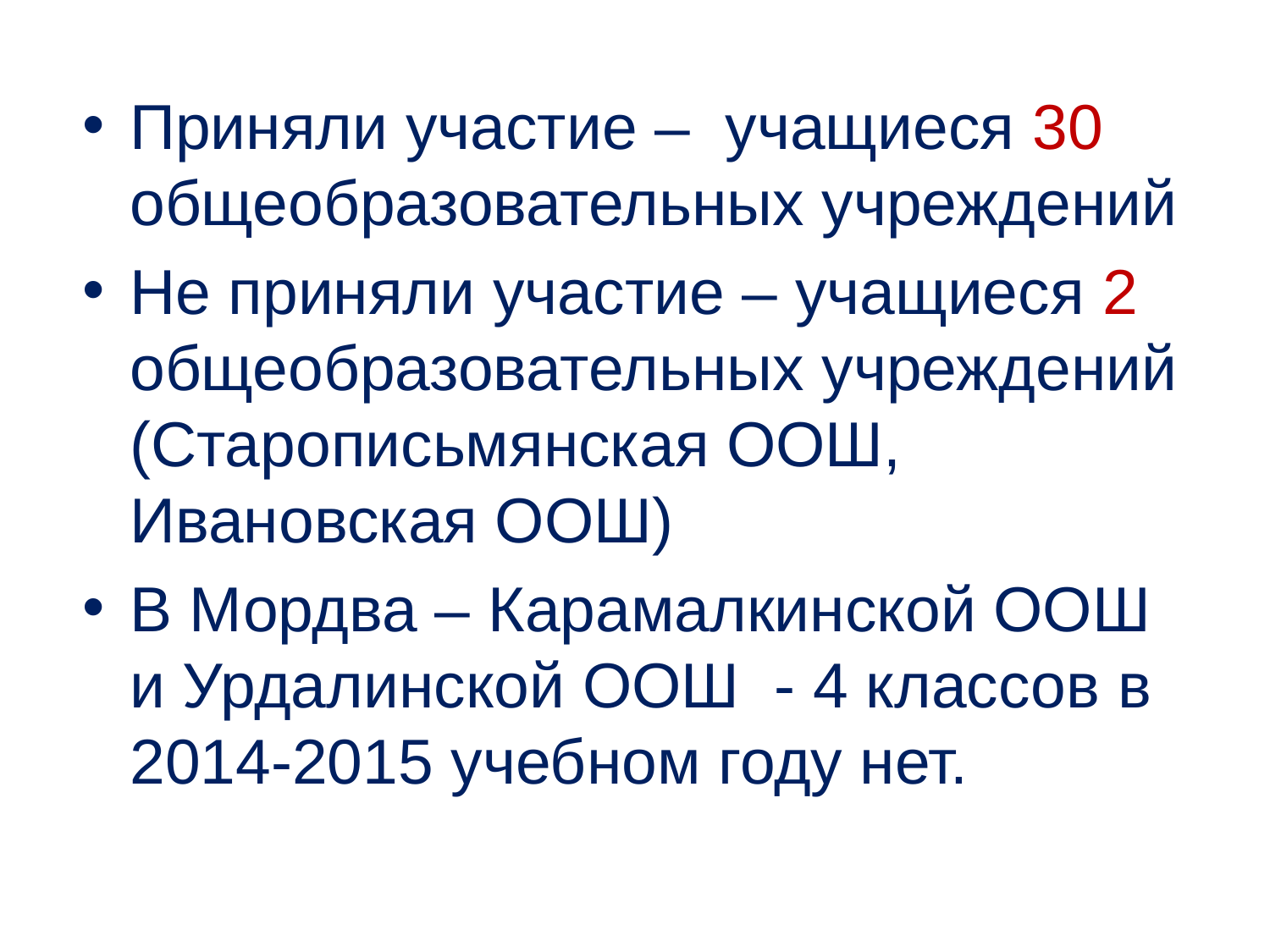

#
Приняли участие –  учащиеся 30 общеобразовательных учреждений
Не приняли участие – учащиеся 2 общеобразовательных учреждений (Старописьмянская ООШ, Ивановская ООШ)
В Мордва – Карамалкинской ООШ и Урдалинской ООШ  - 4 классов в 2014-2015 учебном году нет.